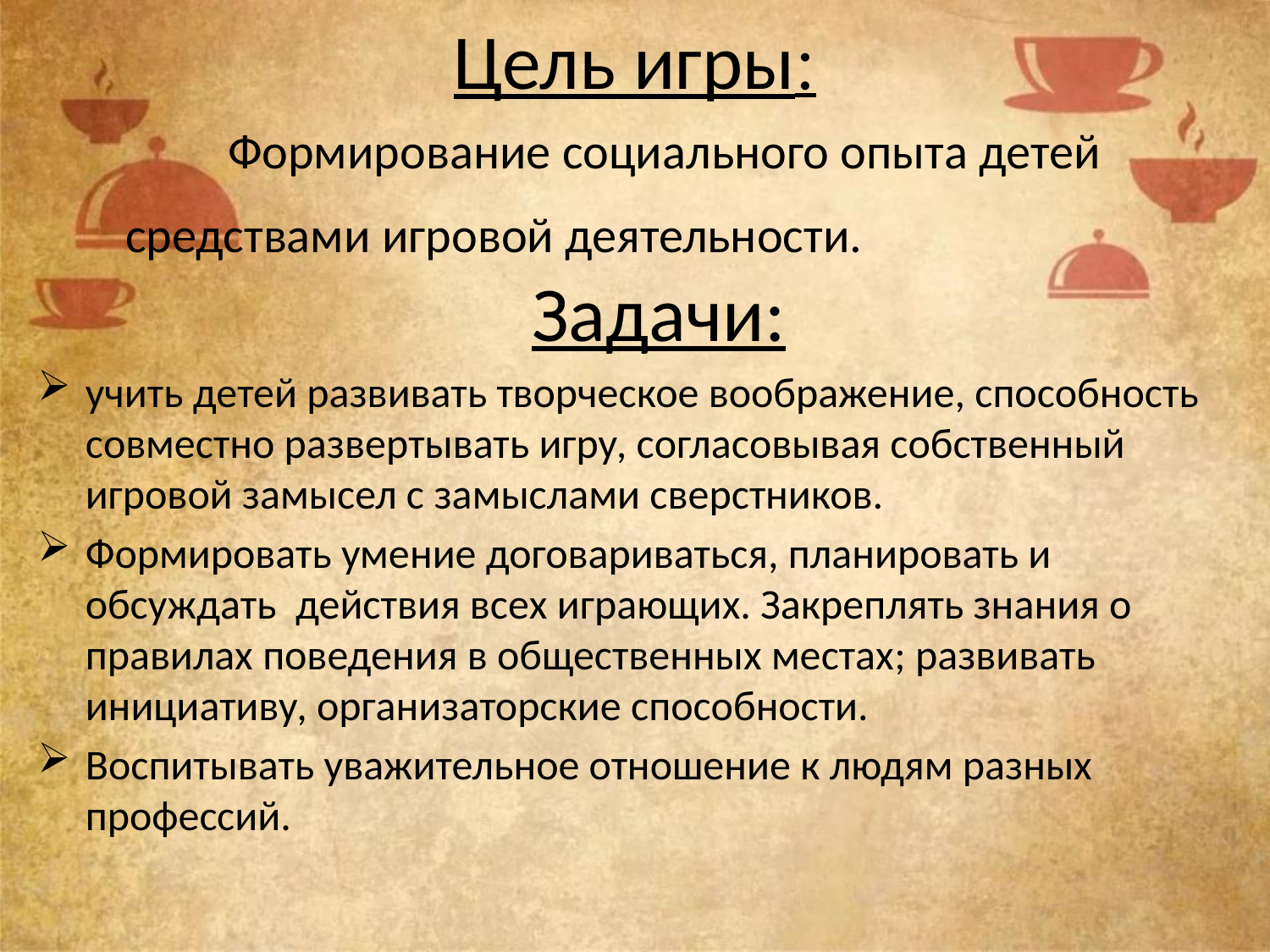

# Цель игры:
               Формирование социального опыта детей
  средствами игровой деятельности.                            Задачи:
учить детей развивать творческое воображение, способность совместно развертывать игру, согласовывая собственный игровой замысел с замыслами сверстников.
Формировать умение договариваться, планировать и обсуждать  действия всех играющих. Закреплять знания о правилах поведения в общественных местах; развивать инициативу, организаторские способности.
Воспитывать уважительное отношение к людям разных профессий.